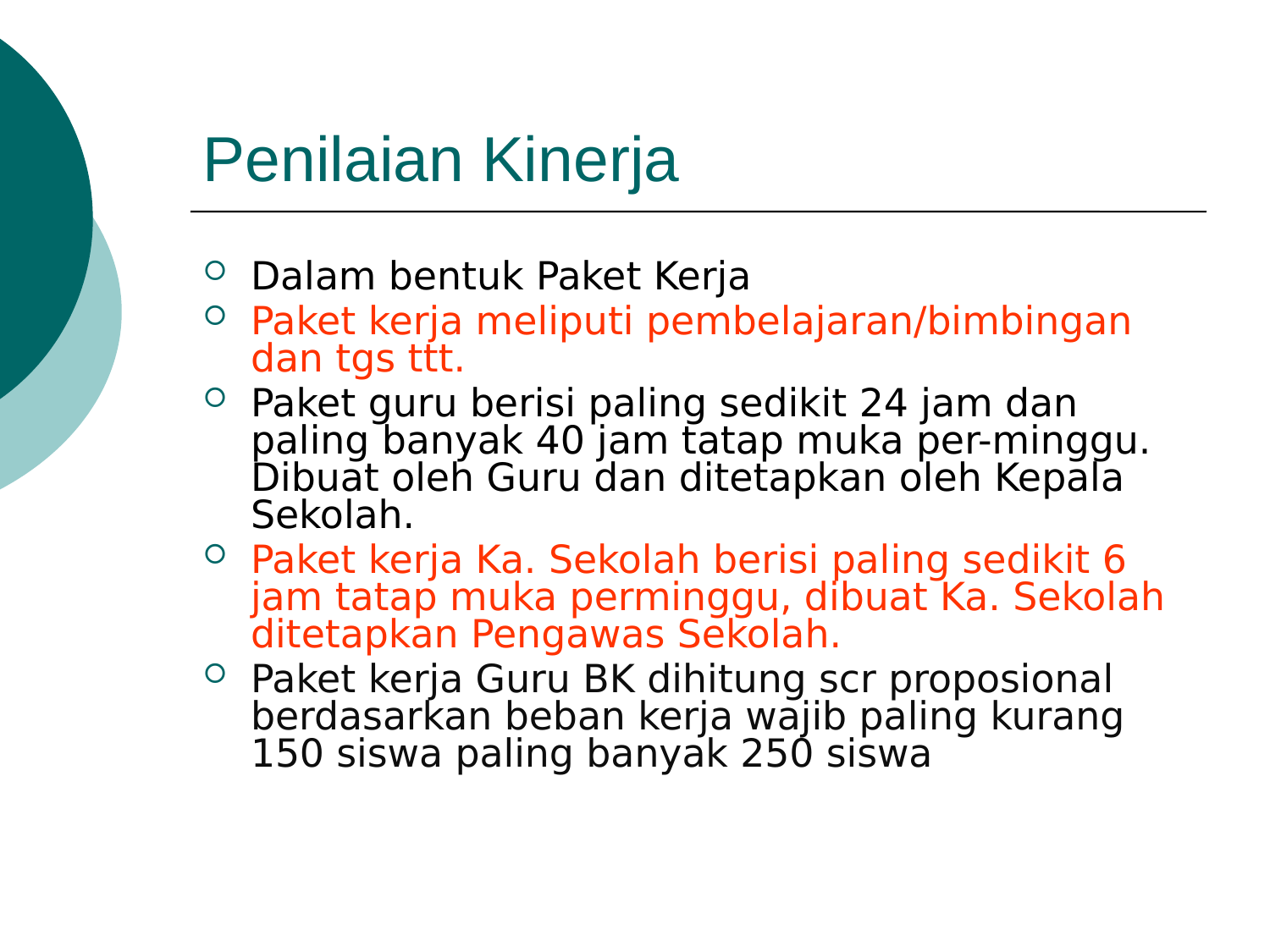

Penilaian Kinerja
Dalam bentuk Paket Kerja
Paket kerja meliputi pembelajaran/bimbingan dan tgs ttt.
Paket guru berisi paling sedikit 24 jam dan paling banyak 40 jam tatap muka per-minggu. Dibuat oleh Guru dan ditetapkan oleh Kepala Sekolah.
Paket kerja Ka. Sekolah berisi paling sedikit 6 jam tatap muka perminggu, dibuat Ka. Sekolah ditetapkan Pengawas Sekolah.
Paket kerja Guru BK dihitung scr proposional berdasarkan beban kerja wajib paling kurang 150 siswa paling banyak 250 siswa